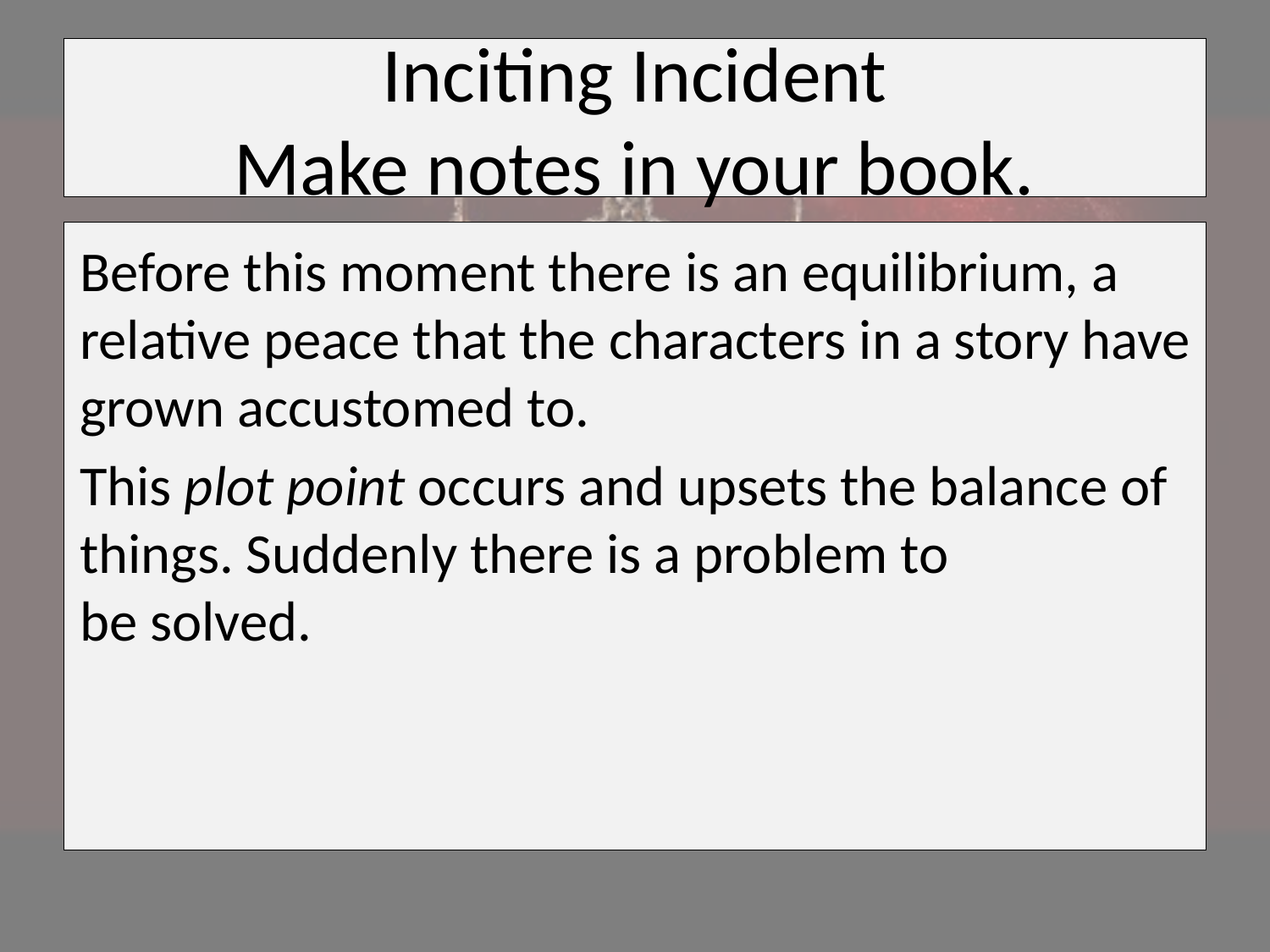

# Inciting Incident Make notes in your book.
Before this moment there is an equilibrium, a relative peace that the characters in a story have grown accustomed to.
This plot point occurs and upsets the balance of things. Suddenly there is a problem to be solved.